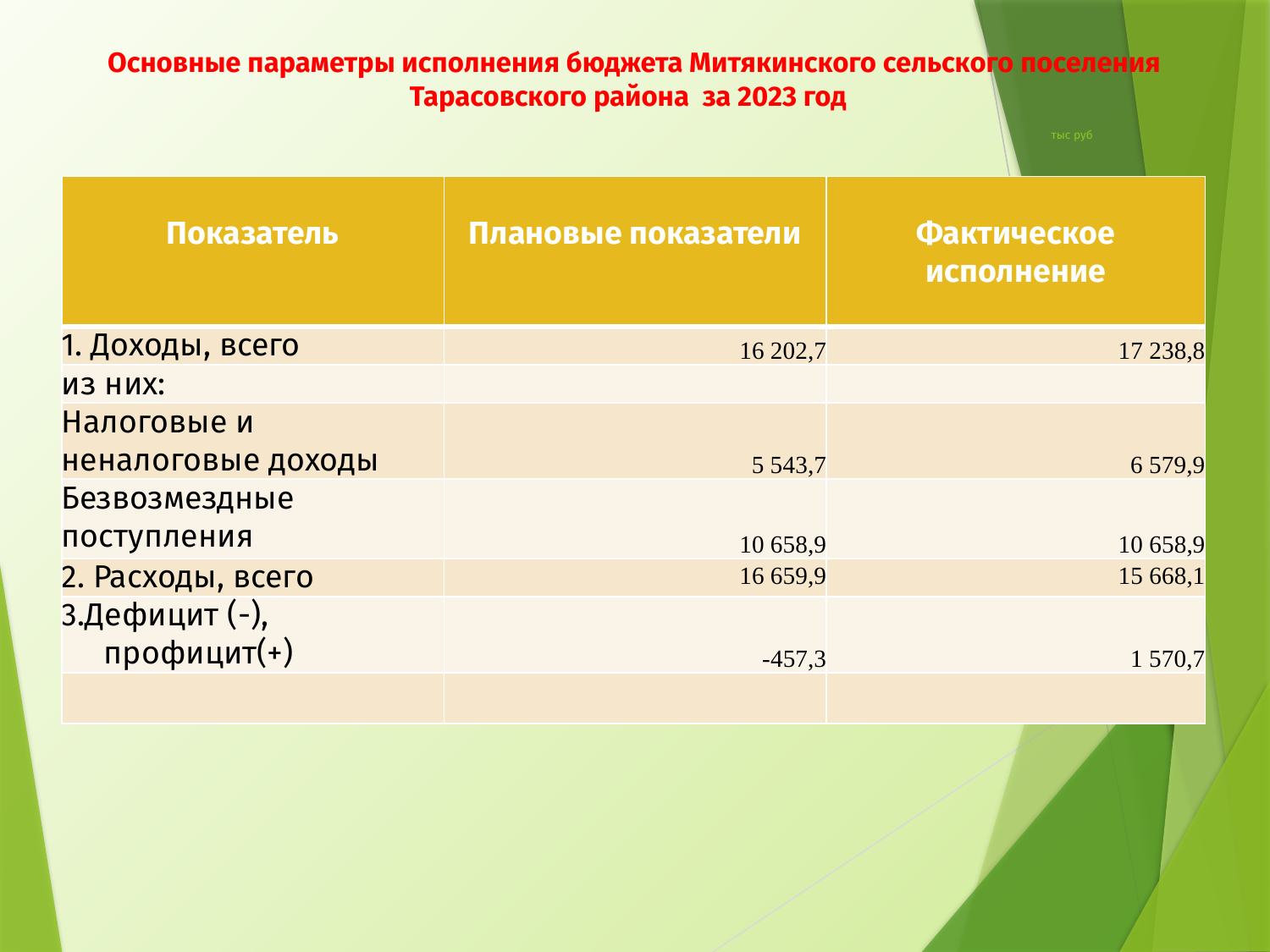

# Основные параметры исполнения бюджета Митякинского сельского поселения Тарасовского района  за 2023 год тыс руб
| Показатель | Плановые показатели | Фактическое исполнение |
| --- | --- | --- |
| 1. Доходы, всего | 16 202,7 | 17 238,8 |
| из них: |  |  |
| Налоговые и неналоговые доходы | 5 543,7 | 6 579,9 |
| Безвозмездные поступления | 10 658,9 | 10 658,9 |
| 2. Расходы, всего | 16 659,9 | 15 668,1 |
| 3.Дефицит (-), профицит(+) | -457,3 | 1 570,7 |
|  |  |  |